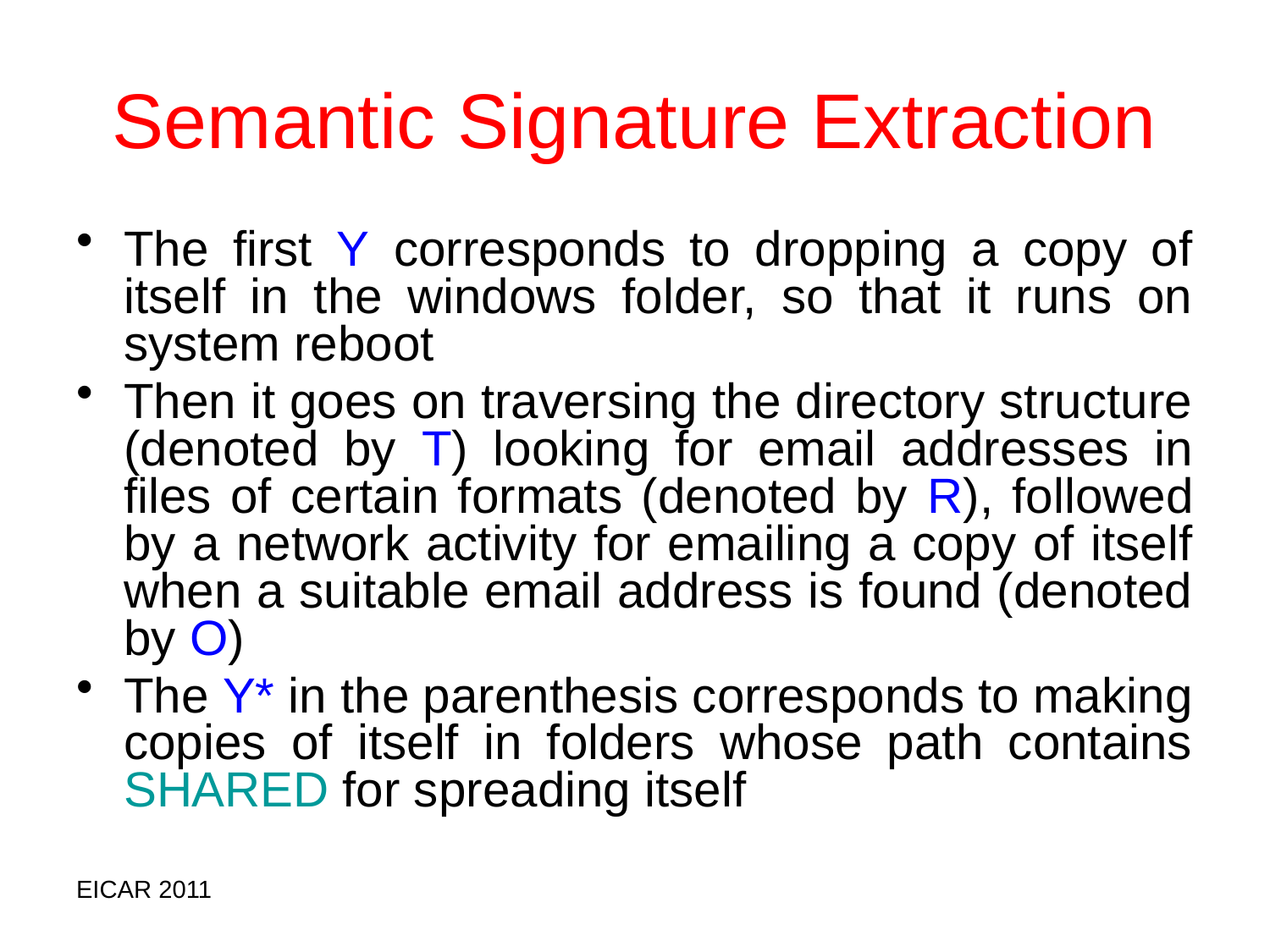

# Semantic Signature Extraction
The first Y corresponds to dropping a copy of itself in the windows folder, so that it runs on system reboot
Then it goes on traversing the directory structure (denoted by T) looking for email addresses in files of certain formats (denoted by R), followed by a network activity for emailing a copy of itself when a suitable email address is found (denoted by O)
The Y* in the parenthesis corresponds to making copies of itself in folders whose path contains SHARED for spreading itself
EICAR 2011